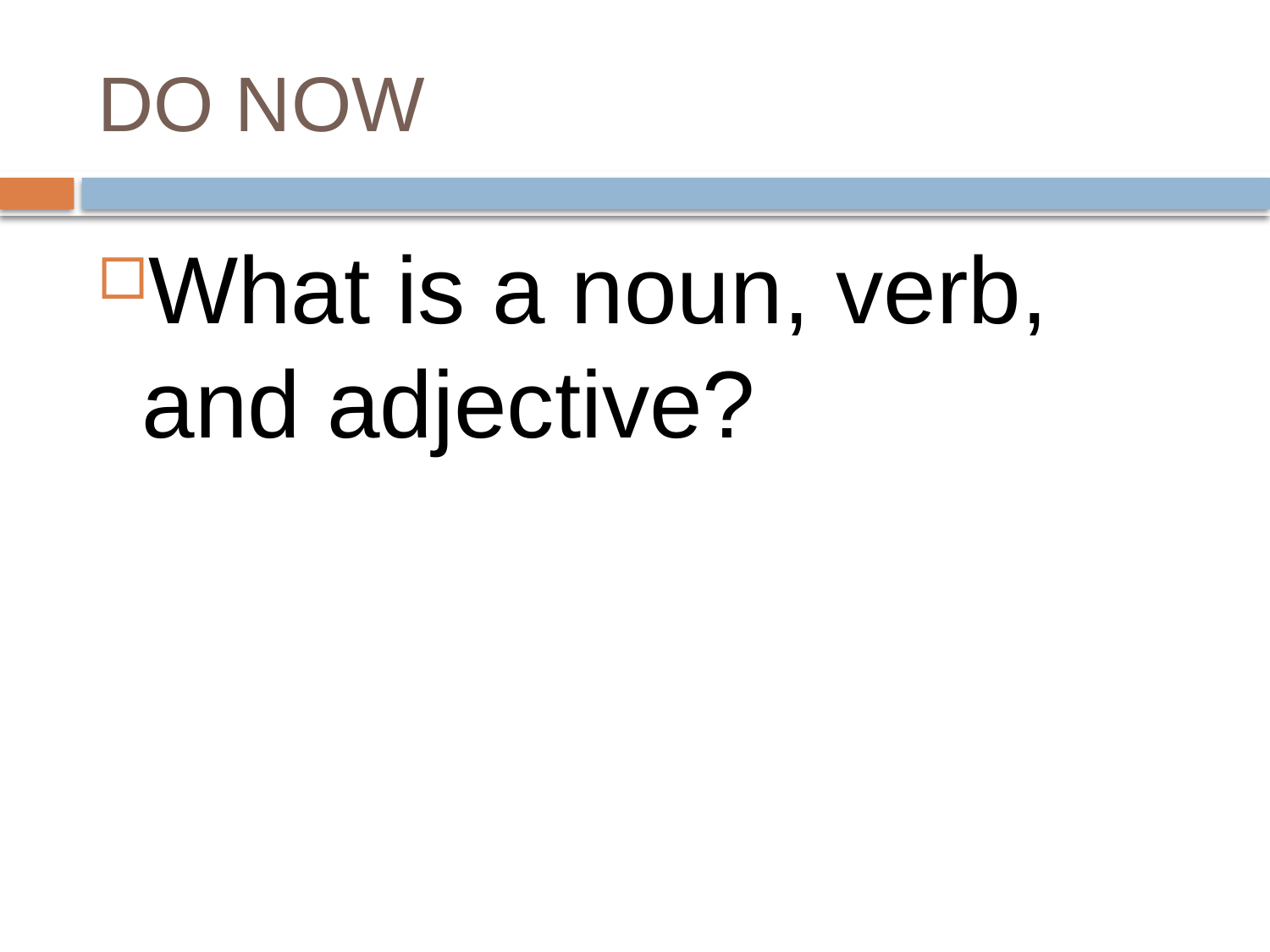

# DO NOW
What is a noun, verb, and adjective?